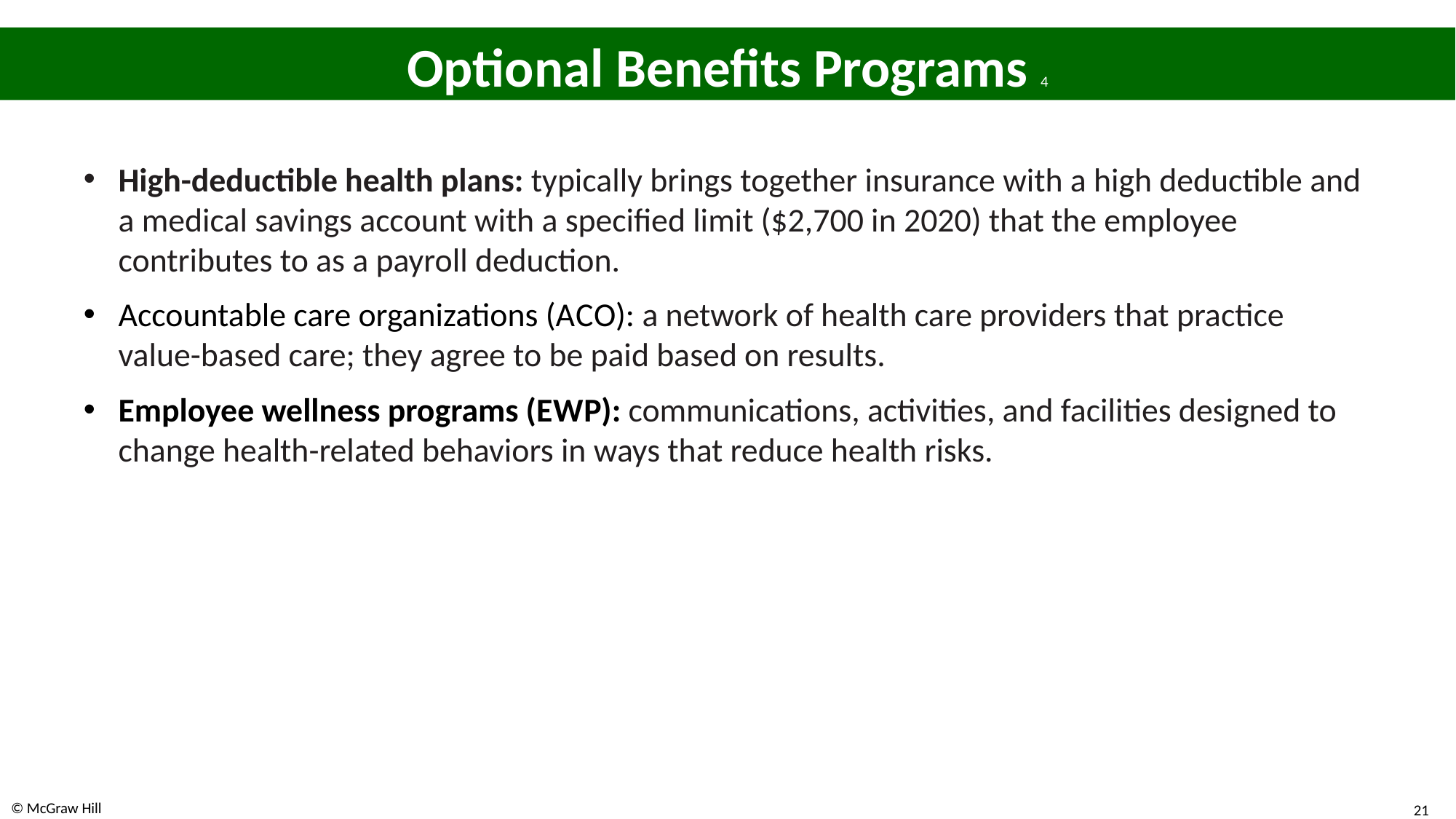

# Optional Benefits Programs 4
High-deductible health plans: typically brings together insurance with a high deductible and a medical savings account with a specified limit ($2,700 in 2020) that the employee contributes to as a payroll deduction.
Accountable care organizations (A C O): a network of health care providers that practice value-based care; they agree to be paid based on results.
Employee wellness programs (E W P): communications, activities, and facilities designed to change health-related behaviors in ways that reduce health risks.